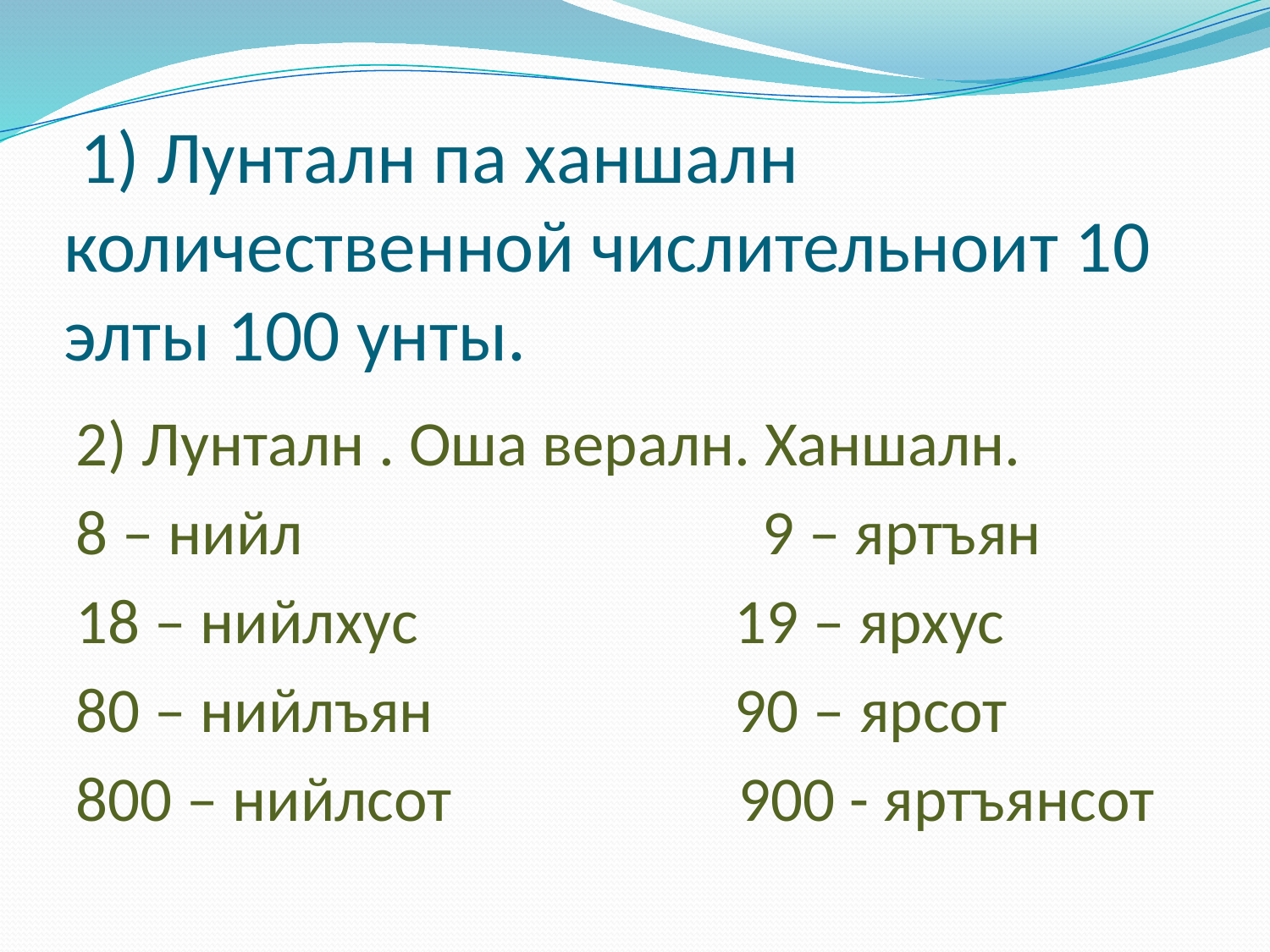

# 1) Лунталн па ханшалн количественной числительноит 10 элты 100 унты.
2) Лунталн . Оша вералн. Ханшалн.
8 – нийл                                9 – яртъян
18 – нийлхус                      19 – ярхус
80 – нийлъян                     90 – ярсот
800 – нийлсот                    900 - яртъянсот